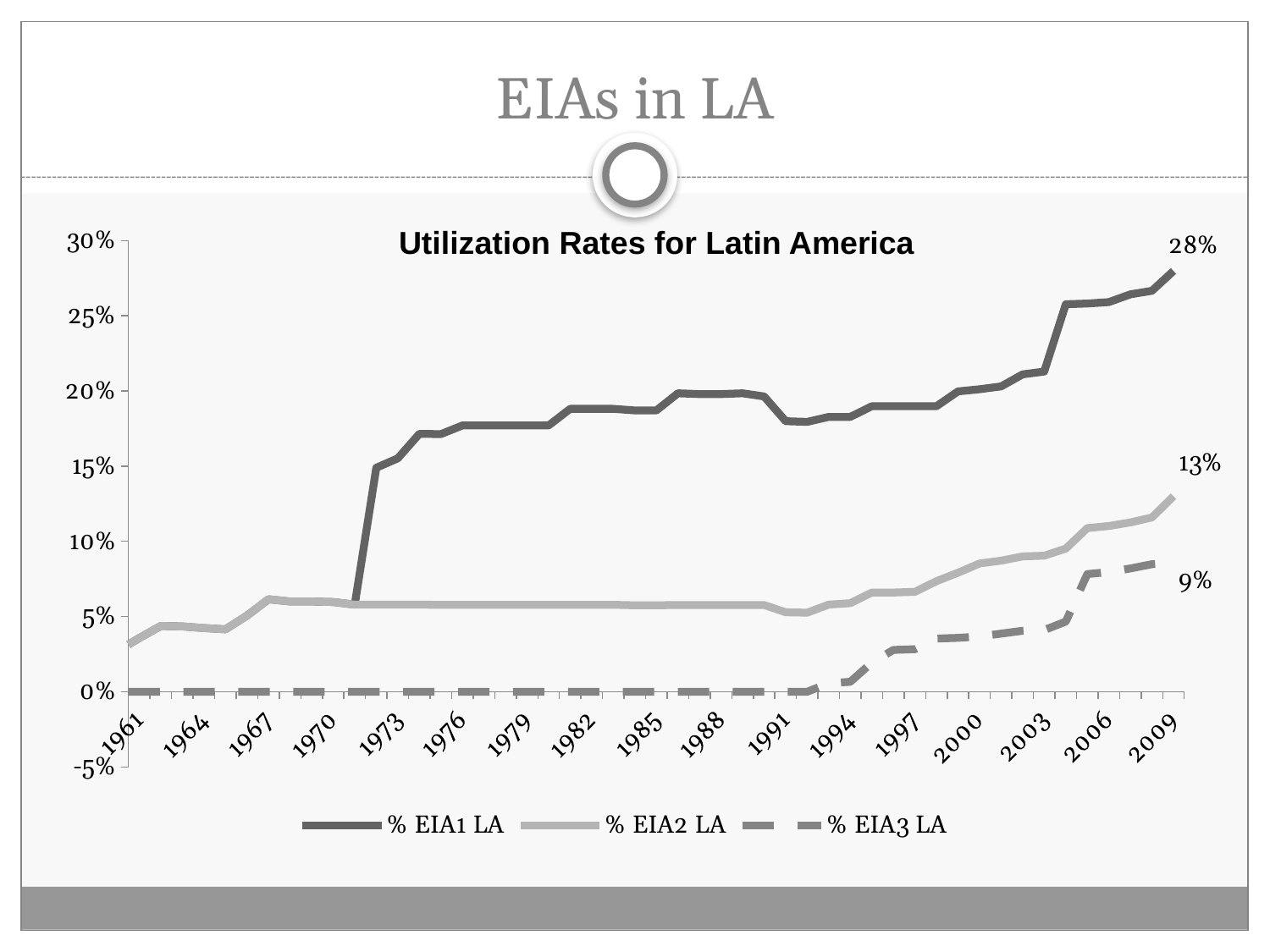

# EIAs in LA
Utilization Rates for Latin America

### Chart

| Category | % EIA1 LA | % EIA2 LA | % EIA3 LA |
|---|---|---|---|
| 18264 | 0.0 | 0.0 | 0.0 |
| 18629 | 0.0 | 0.0 | 0.0 |
| 18994 | 0.0 | 0.0 | 0.0 |
| 19360 | 0.0 | 0.0 | 0.0 |
| 19725 | 0.0 | 0.0 | 0.0 |
| 20090 | 0.0 | 0.0 | 0.0 |
| 20455 | 0.0 | 0.0 | 0.0 |
| 20821 | 0.0 | 0.0 | 0.0 |
| 21186 | 0.0 | 0.0 | 0.0 |
| 21551 | 0.0 | 0.0 | 0.0 |
| 21916 | 0.0271318 | 0.0271318 | 0.0 |
| 22282 | 0.0356688 | 0.0356688 | 0.0 |
| 22647 | 0.0437158 | 0.0437158 | 0.0 |
| 23012 | 0.0434258 | 0.0434258 | 0.0 |
| 23377 | 0.0423032 | 0.0423032 | 0.0 |
| 23743 | 0.0414986 | 0.0414986 | 0.0 |
| 24108 | 0.0505902 | 0.0505902 | 0.0 |
| 24473 | 0.0614525 | 0.0614525 | 0.0 |
| 24838 | 0.0599782 | 0.0599782 | 0.0 |
| 25204 | 0.0599782 | 0.0599782 | 0.0 |
| 25569 | 0.0596206 | 0.0596206 | 0.0 |
| 25934 | 0.0578947 | 0.0578947 | 0.0 |
| 26299 | 0.1489474 | 0.0578947 | 0.0 |
| 26665 | 0.1551815 | 0.0578643 | 0.0 |
| 27030 | 0.1714887 | 0.0578643 | 0.0 |
| 27395 | 0.1713085 | 0.0578035 | 0.0 |
| 27760 | 0.1770888 | 0.0578035 | 0.0 |
| 28126 | 0.1770888 | 0.0578035 | 0.0 |
| 28491 | 0.1770888 | 0.0578035 | 0.0 |
| 28856 | 0.1770888 | 0.0578035 | 0.0 |
| 29221 | 0.1770888 | 0.0578035 | 0.0 |
| 29587 | 0.188124 | 0.0578035 | 0.0 |
| 29952 | 0.188124 | 0.0578035 | 0.0 |
| 30317 | 0.188124 | 0.0578035 | 0.0 |
| 30682 | 0.1870428 | 0.0574713 | 0.0 |
| 31048 | 0.1870428 | 0.0574713 | 0.0 |
| 31413 | 0.1984416 | 0.0576623 | 0.0 |
| 31778 | 0.1979221 | 0.0576623 | 0.0 |
| 32143 | 0.1979221 | 0.0576623 | 0.0 |
| 32509 | 0.1984416 | 0.0576623 | 0.0 |
| 32874 | 0.1963636 | 0.0576623 | 0.0 |
| 33239 | 0.1799143 | 0.052832 | 0.0 |
| 33604 | 0.1794508 | 0.0525568 | 0.0 |
| 33970 | 0.1827602 | 0.0579369 | 0.0056524 |
| 34335 | 0.1827602 | 0.0588789 | 0.0065944 |
| 34700 | 0.1898257 | 0.0659444 | 0.0193123 |
| 35065 | 0.1898257 | 0.0659444 | 0.0277909 |
| 35431 | 0.1898257 | 0.0664155 | 0.0282619 |
| 35796 | 0.1898257 | 0.0734809 | 0.0353274 |
| 36161 | 0.1997174 | 0.0791333 | 0.0357984 |
| 36526 | 0.2011305 | 0.0852567 | 0.0367405 |
| 36892 | 0.2030146 | 0.0871408 | 0.0386246 |
| 37257 | 0.2110221 | 0.089967 | 0.0405087 |
| 37622 | 0.2129063 | 0.0904381 | 0.0409797 |
| 37987 | 0.2576542 | 0.0951484 | 0.0466321 |
| 38353 | 0.2581253 | 0.1088083 | 0.0781912 |
| 38718 | 0.2590674 | 0.1102214 | 0.0796043 |
| 39083 | 0.2642487 | 0.1125765 | 0.0819595 |
| 39448 | 0.2666039 | 0.1158738 | 0.0847857 |
| 39814 | 0.2797928 | 0.1300047 | 0.0857277 |